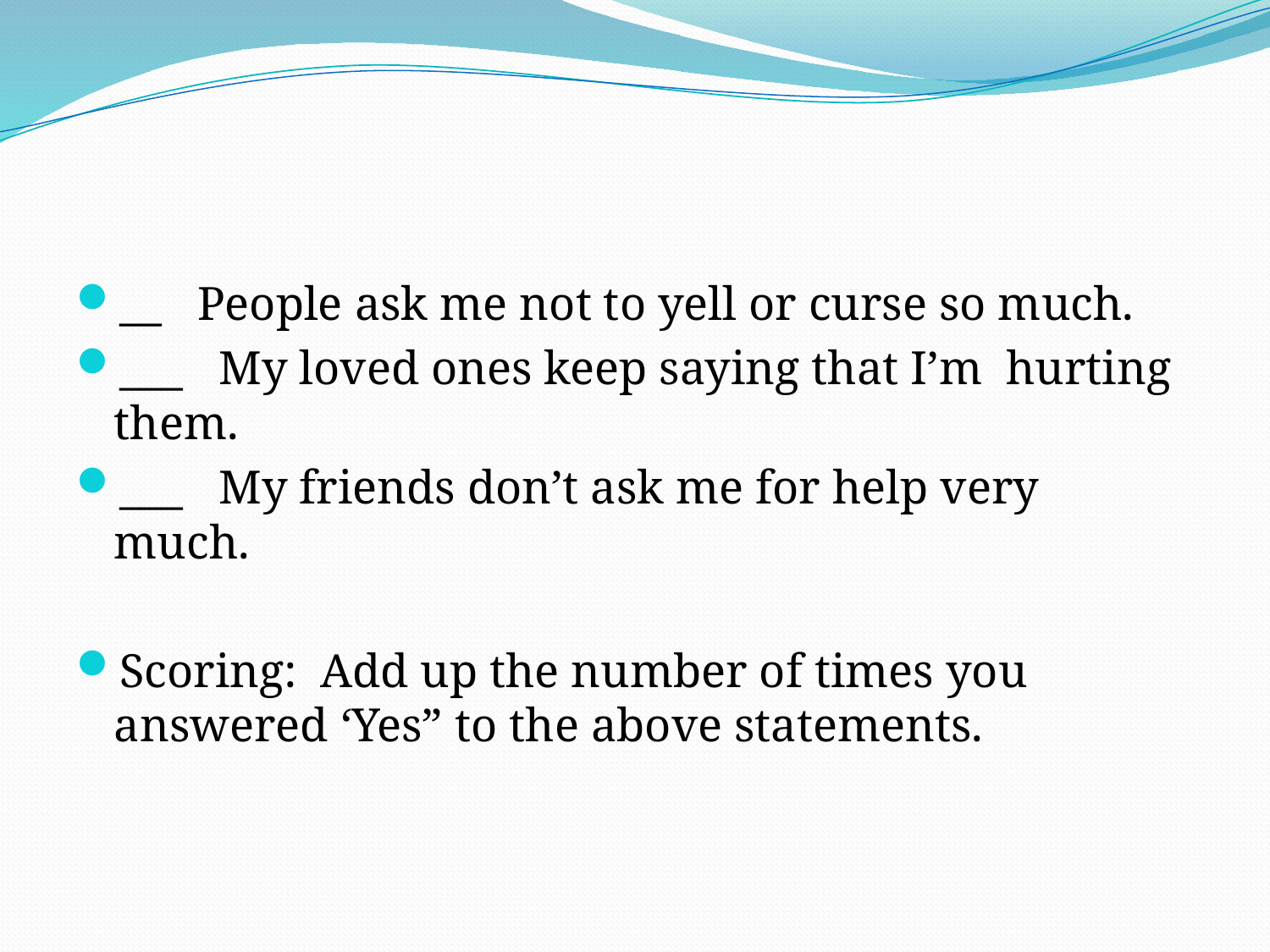

#
__   People ask me not to yell or curse so much.
___   My loved ones keep saying that I’m  hurting them.
___   My friends don’t ask me for help very    much.

Scoring:  Add up the number of times you answered ‘Yes” to the above statements.